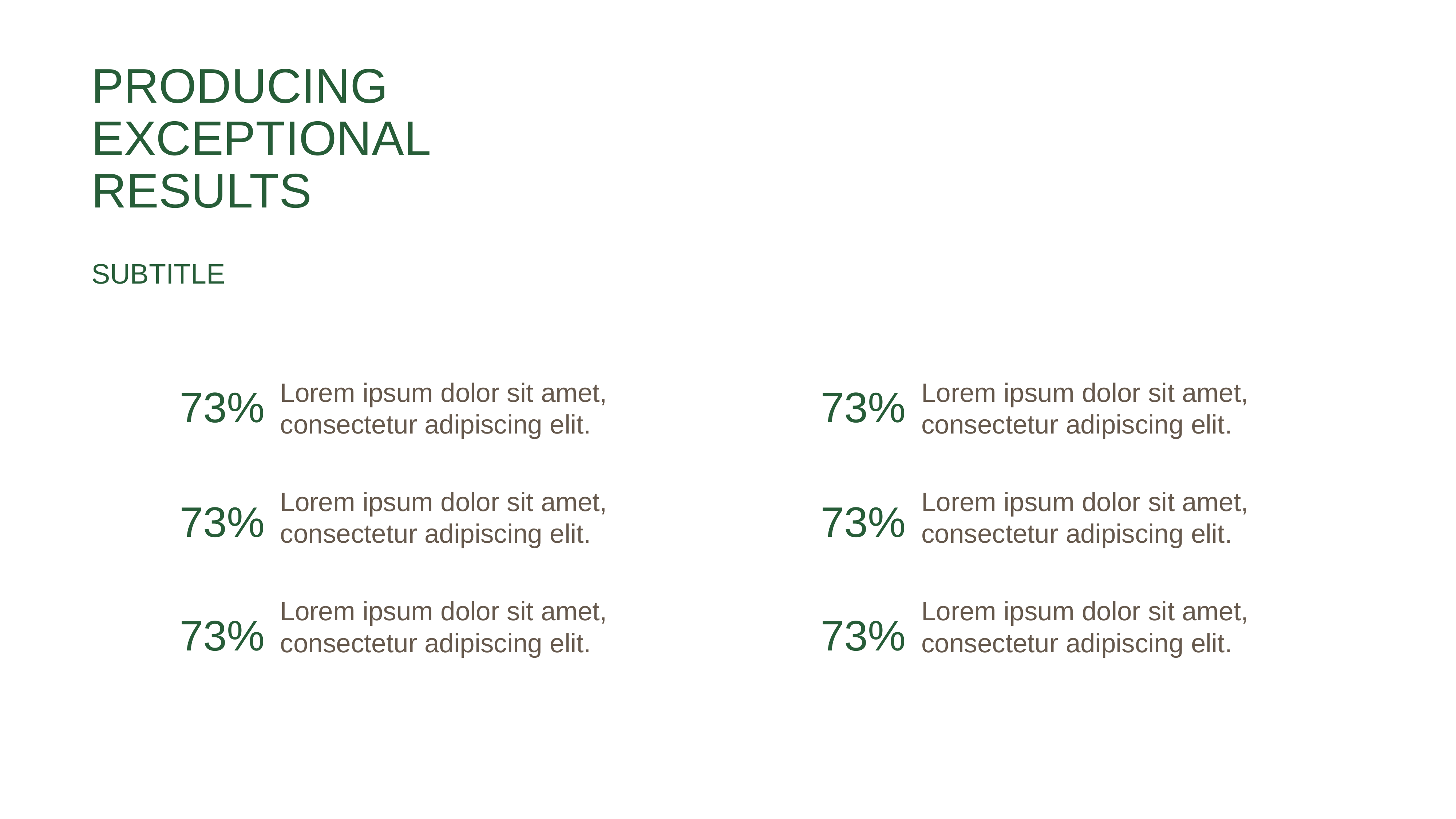

Producing Exceptional Results
subtitle
73%
73%
Lorem ipsum dolor sit amet, consectetur adipiscing elit.
Lorem ipsum dolor sit amet, consectetur adipiscing elit.
Lorem ipsum dolor sit amet, consectetur adipiscing elit.
Lorem ipsum dolor sit amet, consectetur adipiscing elit.
Lorem ipsum dolor sit amet, consectetur adipiscing elit.
Lorem ipsum dolor sit amet, consectetur adipiscing elit.
73%
73%
73%
73%